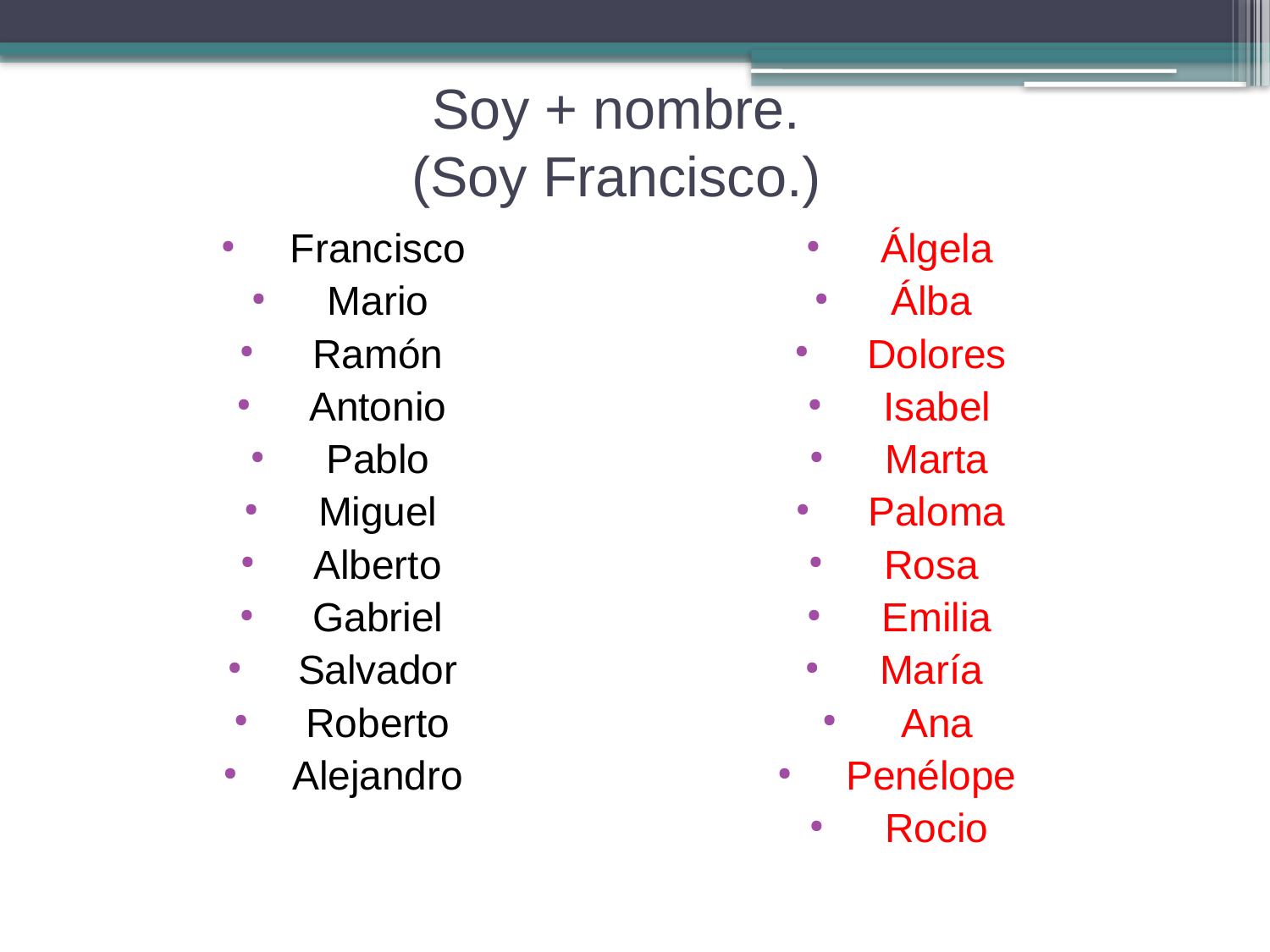

# Soy + nombre. (Soy Francisco.)
Francisco
Mario
Ramón
Antonio
Pablo
Miguel
Alberto
Gabriel
Salvador
Roberto
Alejandro

Álgela
Álba
Dolores
Isabel
Marta
Paloma
Rosa
Emilia
María
Ana
Penélope
Rocio